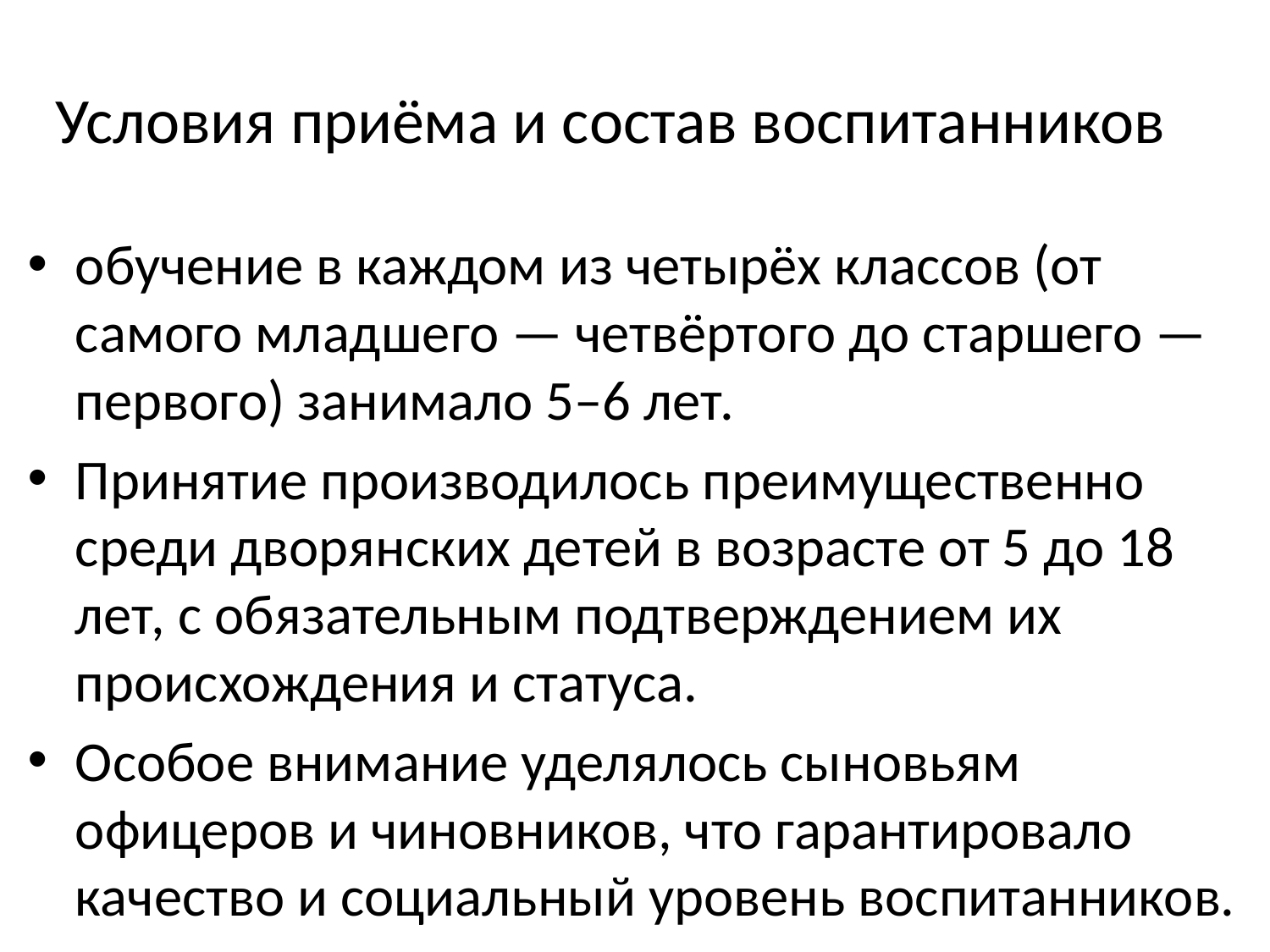

# Условия приёма и состав воспитанников
обучение в каждом из четырёх классов (от самого младшего — четвёртого до старшего — первого) занимало 5–6 лет.
Принятие производилось преимущественно среди дворянских детей в возрасте от 5 до 18 лет, с обязательным подтверждением их происхождения и статуса.
Особое внимание уделялось сыновьям офицеров и чиновников, что гарантировало качество и социальный уровень воспитанников.